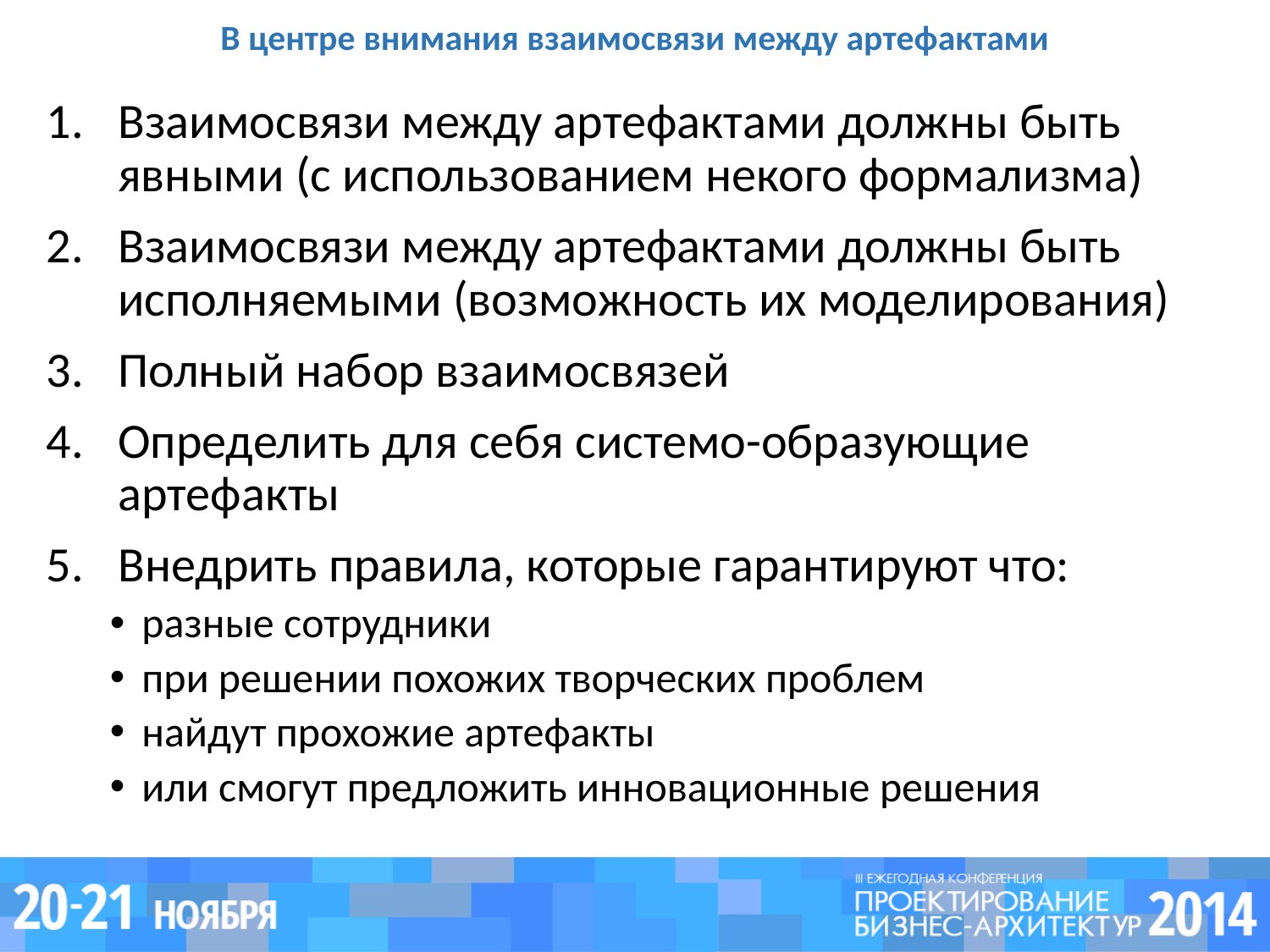

# В центре внимания взаимосвязи между артефактами
Взаимосвязи между артефактами должны быть явными (с использованием некого формализма)
Взаимосвязи между артефактами должны быть исполняемыми (возможность их моделирования)
Полный набор взаимосвязей
Определить для себя системо-образующие артефакты
Внедрить правила, которые гарантируют что:
разные сотрудники
при решении похожих творческих проблем
найдут прохожие артефакты
или смогут предложить инновационные решения